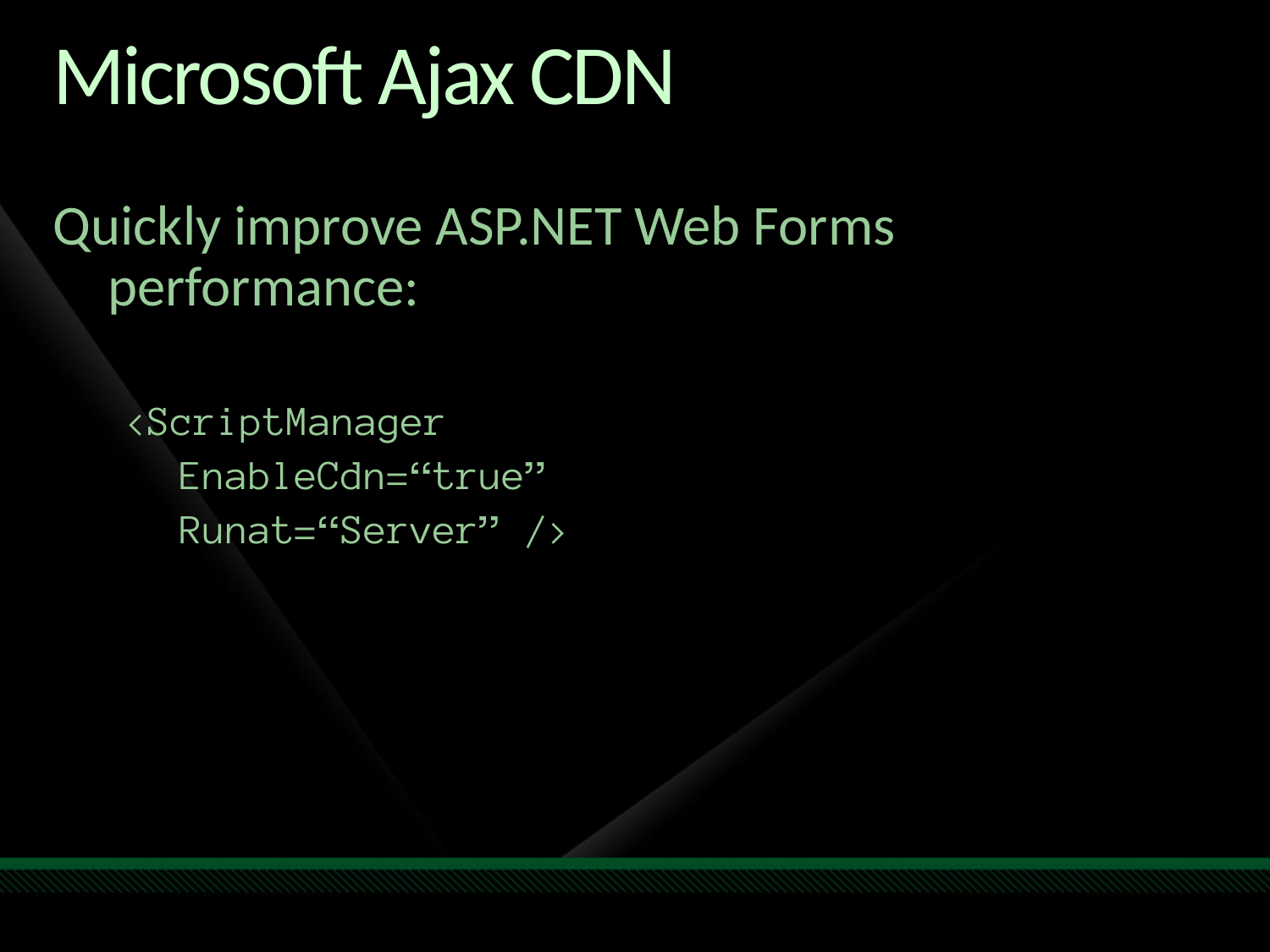

# Microsoft Ajax CDN
Quickly improve ASP.NET Web Forms performance:

<ScriptManager
	EnableCdn=“true”
	Runat=“Server” />